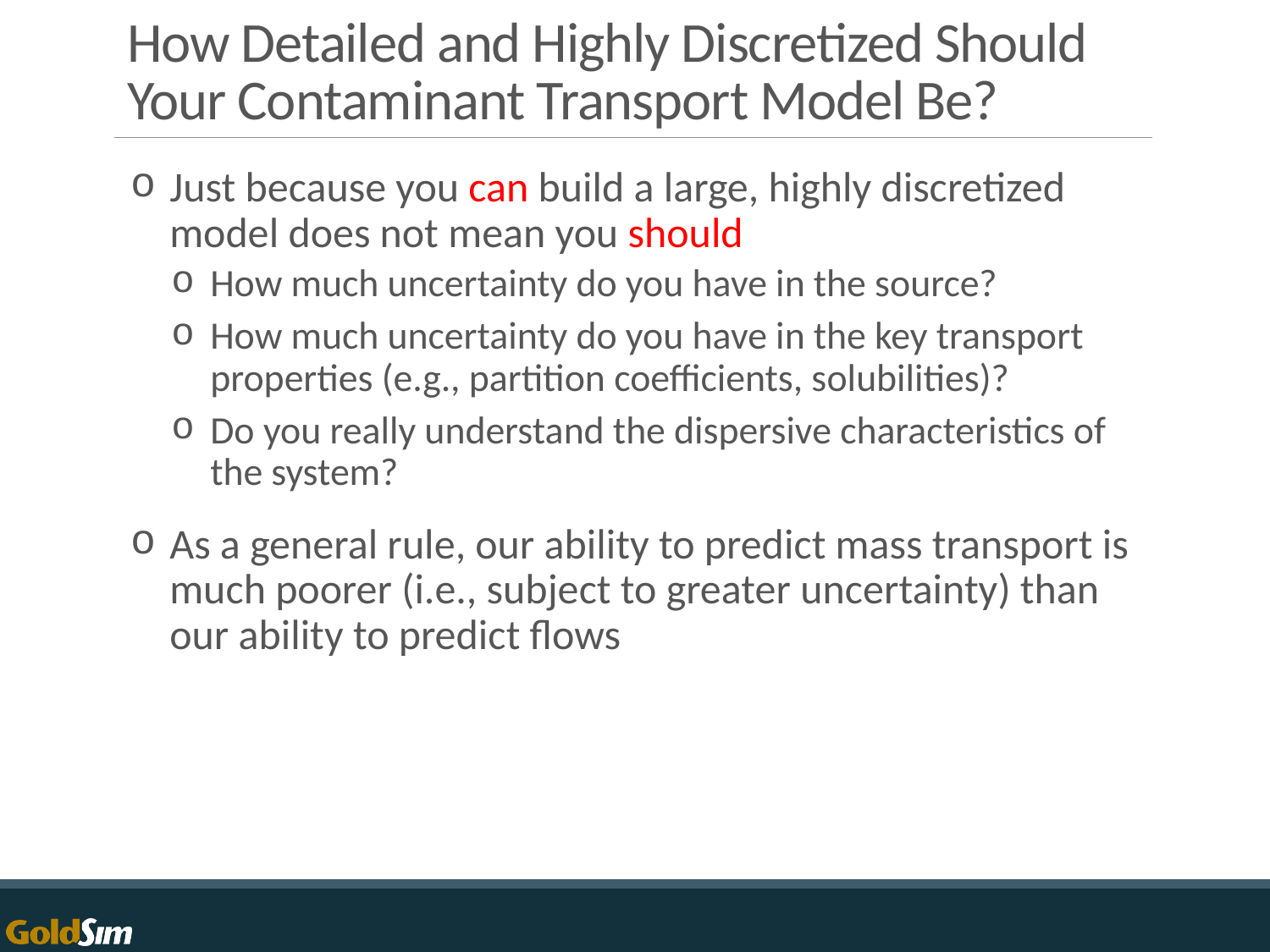

# How Detailed and Highly Discretized Should Your Contaminant Transport Model Be?
Just because you can build a large, highly discretized model does not mean you should
How much uncertainty do you have in the source?
How much uncertainty do you have in the key transport properties (e.g., partition coefficients, solubilities)?
Do you really understand the dispersive characteristics of the system?
As a general rule, our ability to predict mass transport is much poorer (i.e., subject to greater uncertainty) than our ability to predict flows